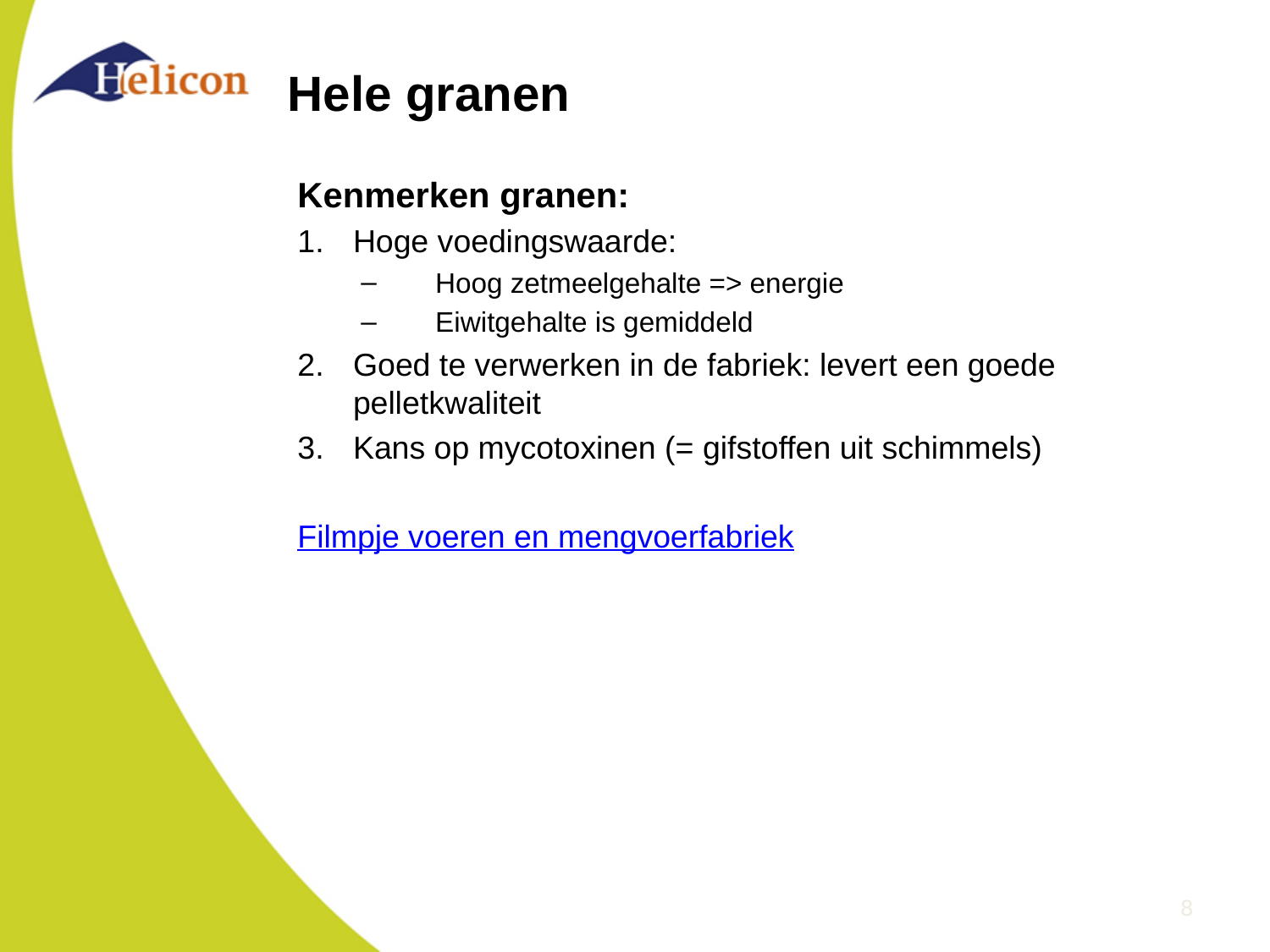

# Hele granen
Kenmerken granen:
Hoge voedingswaarde:
Hoog zetmeelgehalte => energie
Eiwitgehalte is gemiddeld
Goed te verwerken in de fabriek: levert een goede pelletkwaliteit
Kans op mycotoxinen (= gifstoffen uit schimmels)

Filmpje voeren en mengvoerfabriek

8